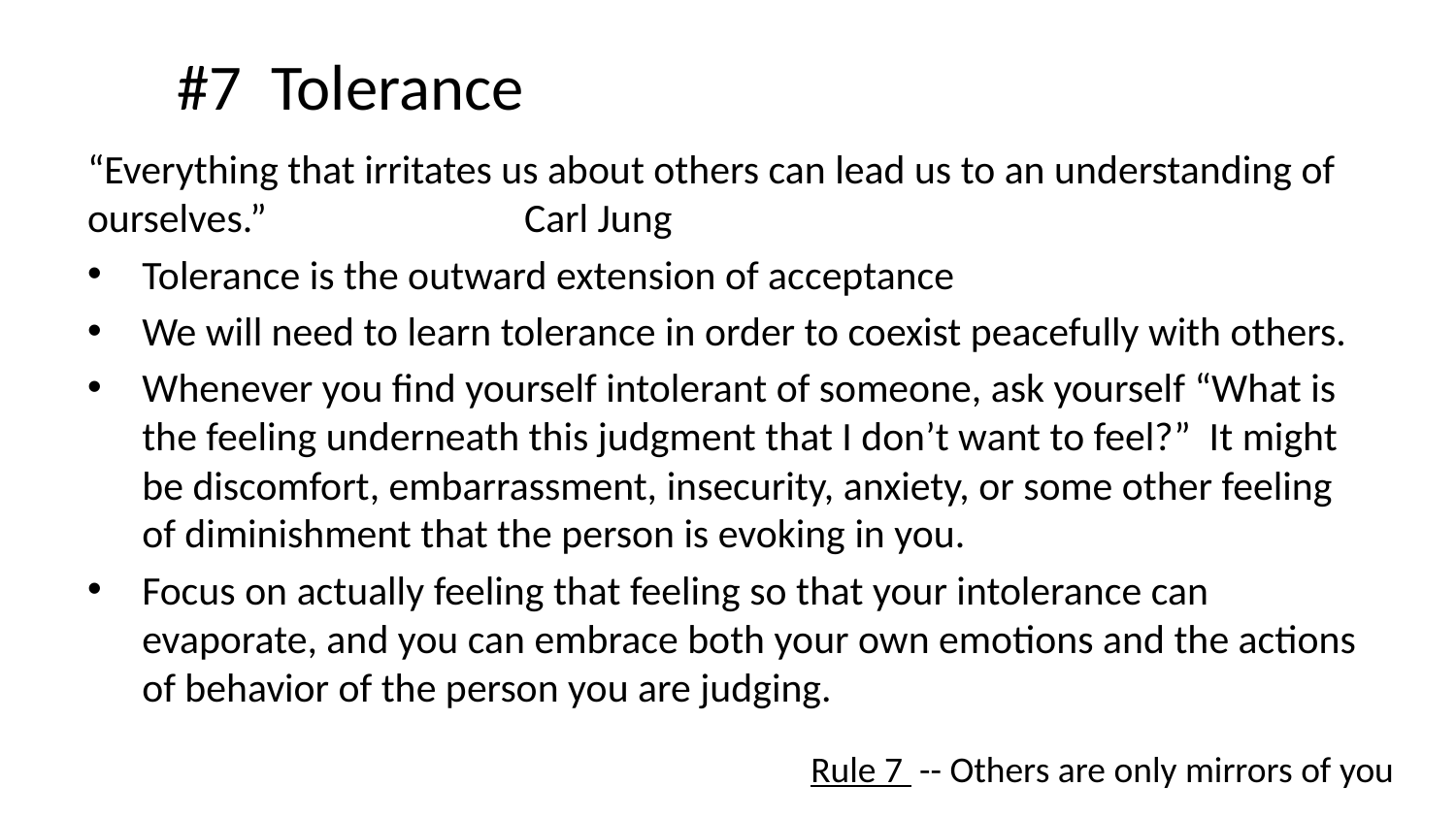

# #7  Tolerance
“Everything that irritates us about others can lead us to an understanding of ourselves.”		Carl Jung
Tolerance is the outward extension of acceptance
We will need to learn tolerance in order to coexist peacefully with others.
Whenever you find yourself intolerant of someone, ask yourself “What is the feeling underneath this judgment that I don’t want to feel?”  It might be discomfort, embarrassment, insecurity, anxiety, or some other feeling of diminishment that the person is evoking in you.
Focus on actually feeling that feeling so that your intolerance can evaporate, and you can embrace both your own emotions and the actions of behavior of the person you are judging.
Rule 7  -- Others are only mirrors of you